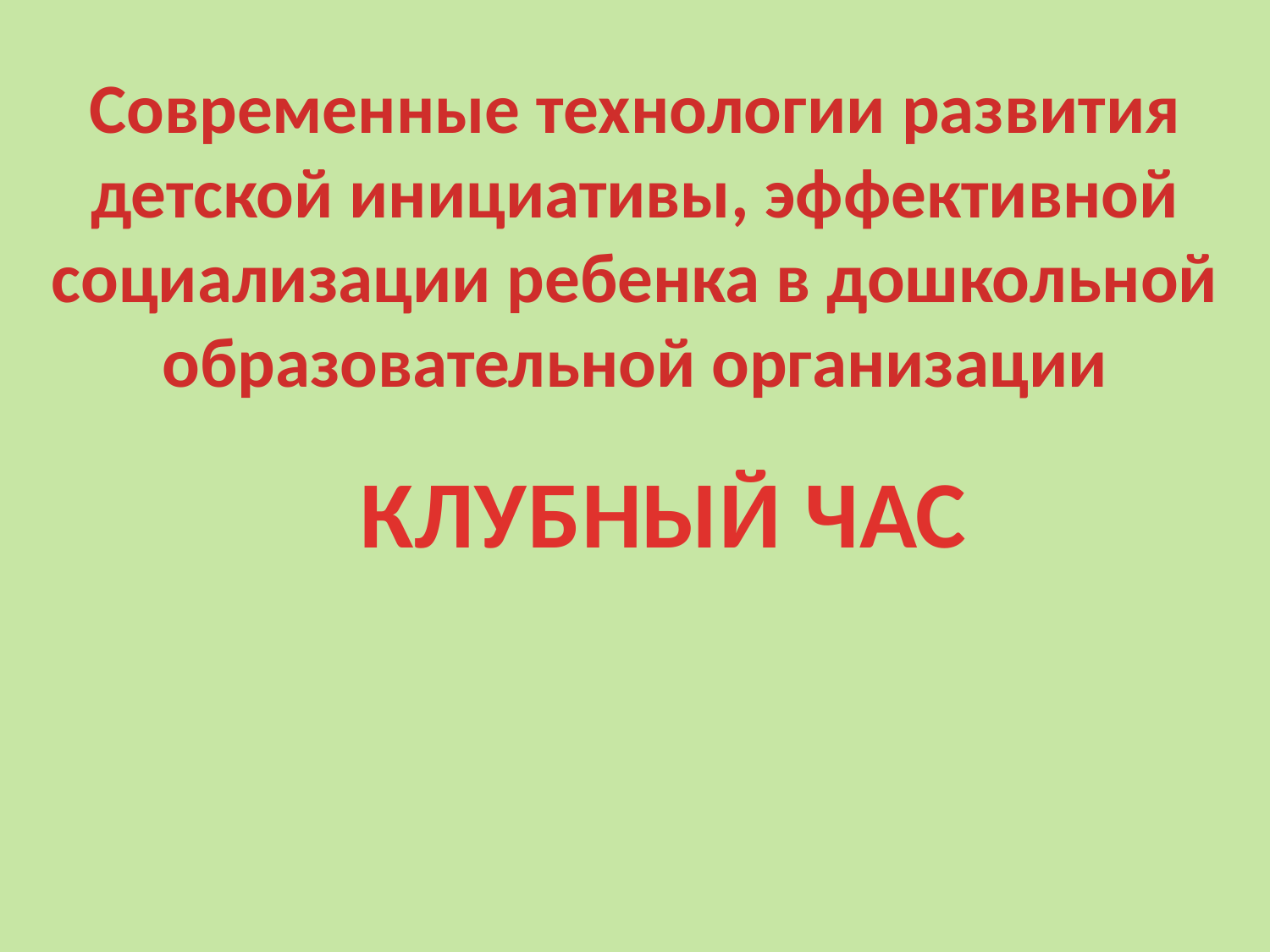

Современные технологии развития детской инициативы, эффективной социализации ребенка в дошкольной образовательной организации
КЛУБНЫЙ ЧАС